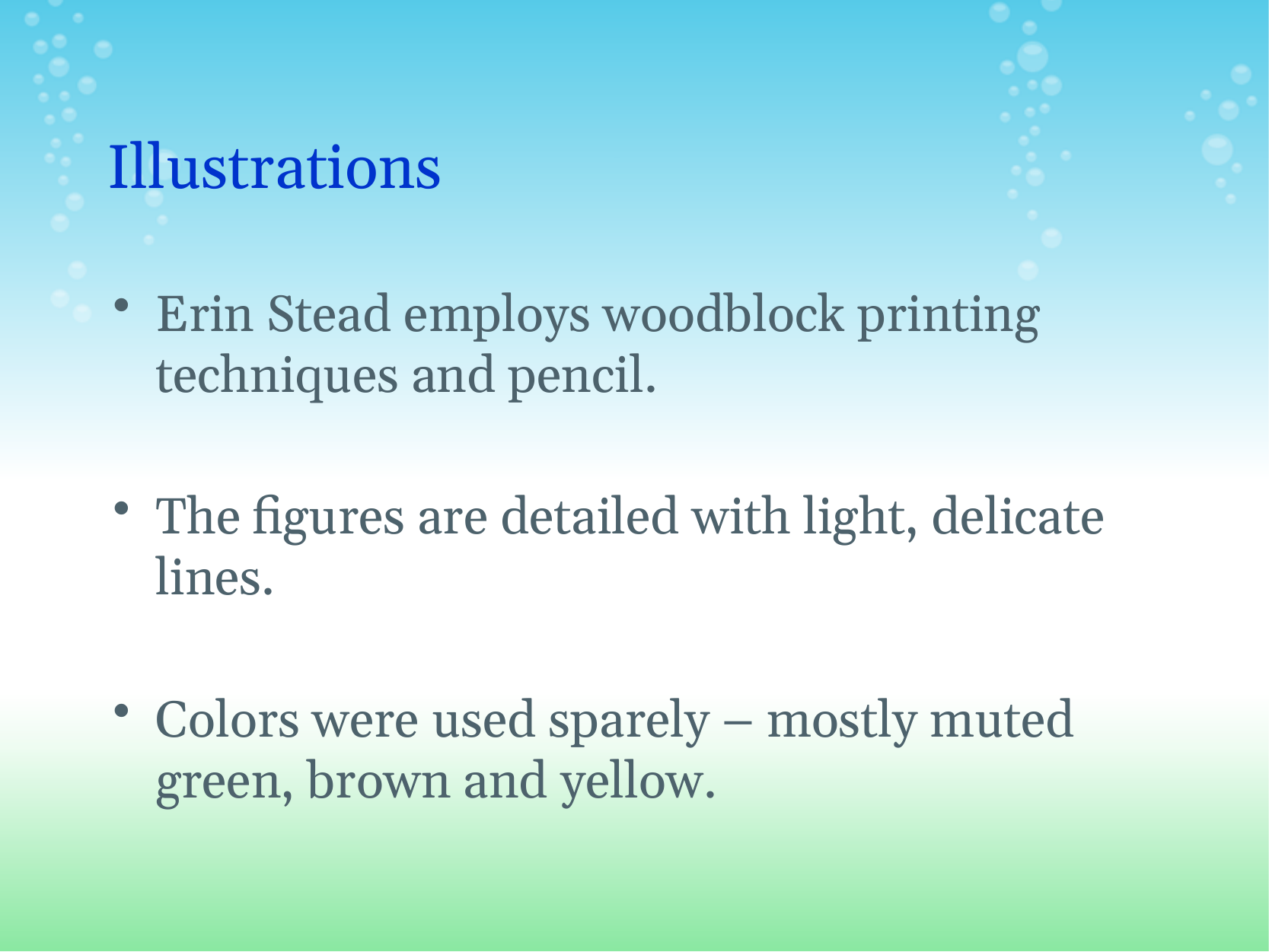

# Illustrations
Erin Stead employs woodblock printing techniques and pencil.

The figures are detailed with light, delicate lines.

Colors were used sparely – mostly muted green, brown and yellow.